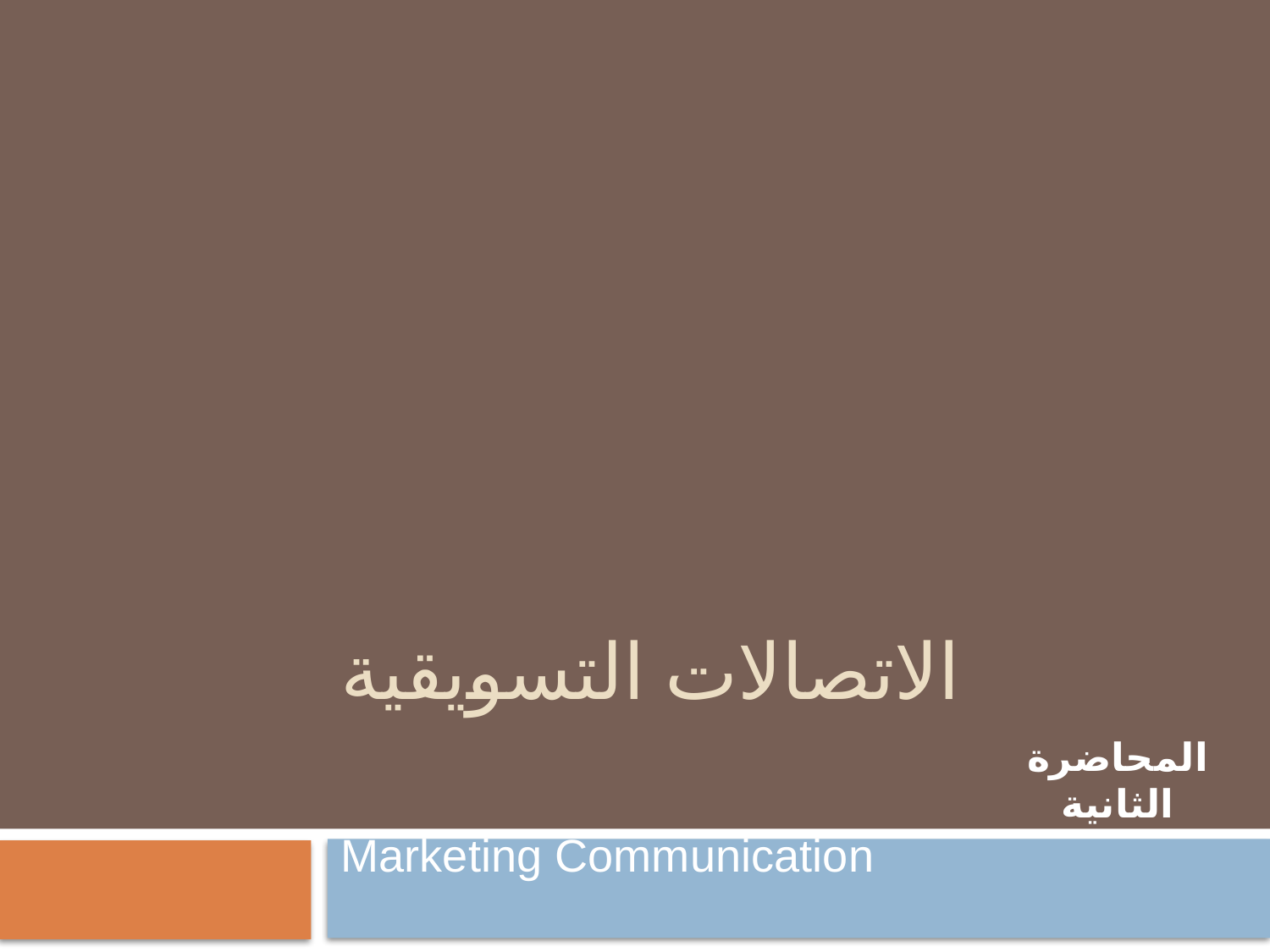

# الاتصالات التسويقية
المحاضرة الثانية
 Marketing Communication